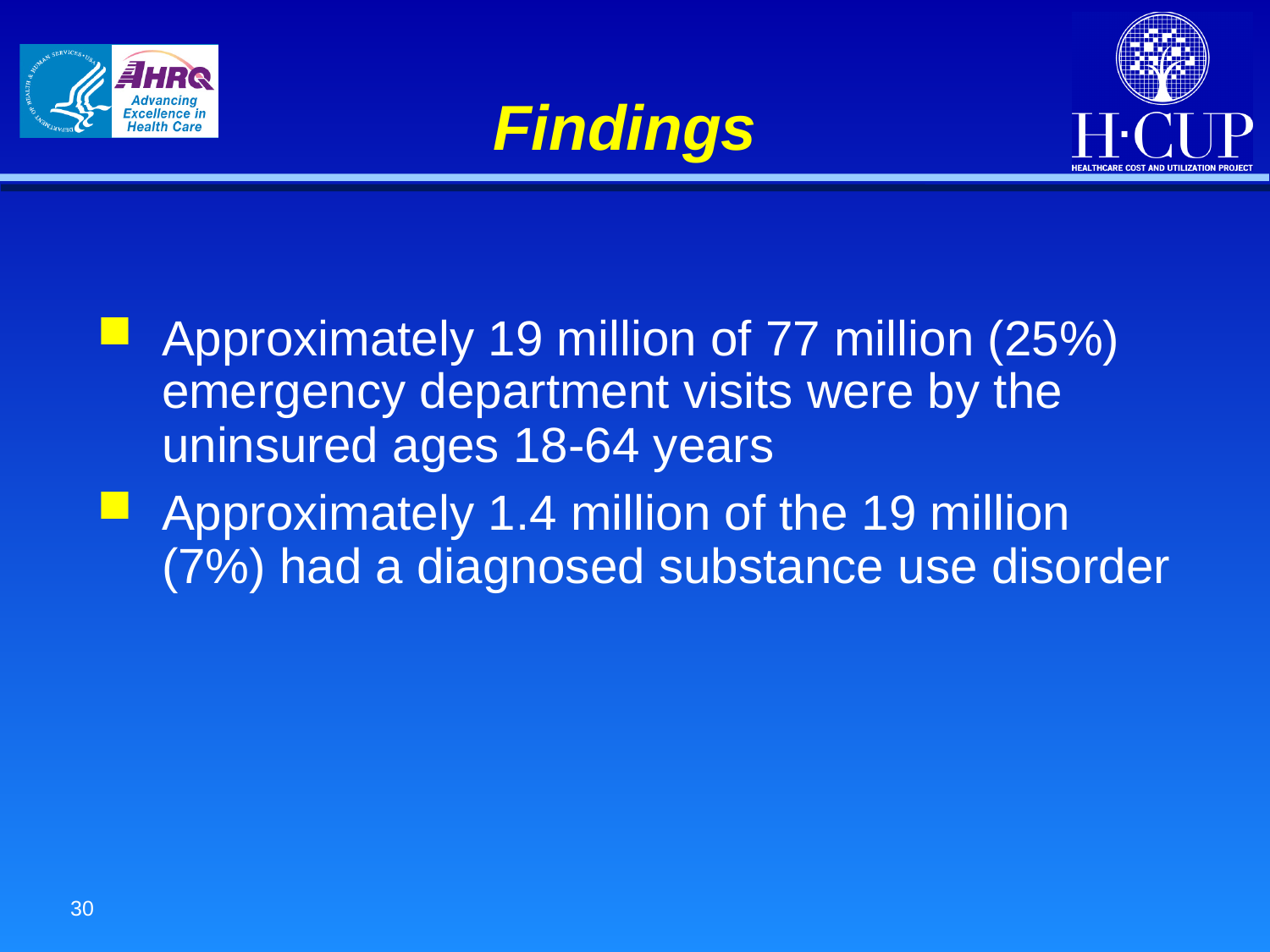

# Findings

Approximately 19 million of 77 million (25%) emergency department visits were by the uninsured ages 18-64 years
Approximately 1.4 million of the 19 million (7%) had a diagnosed substance use disorder

30